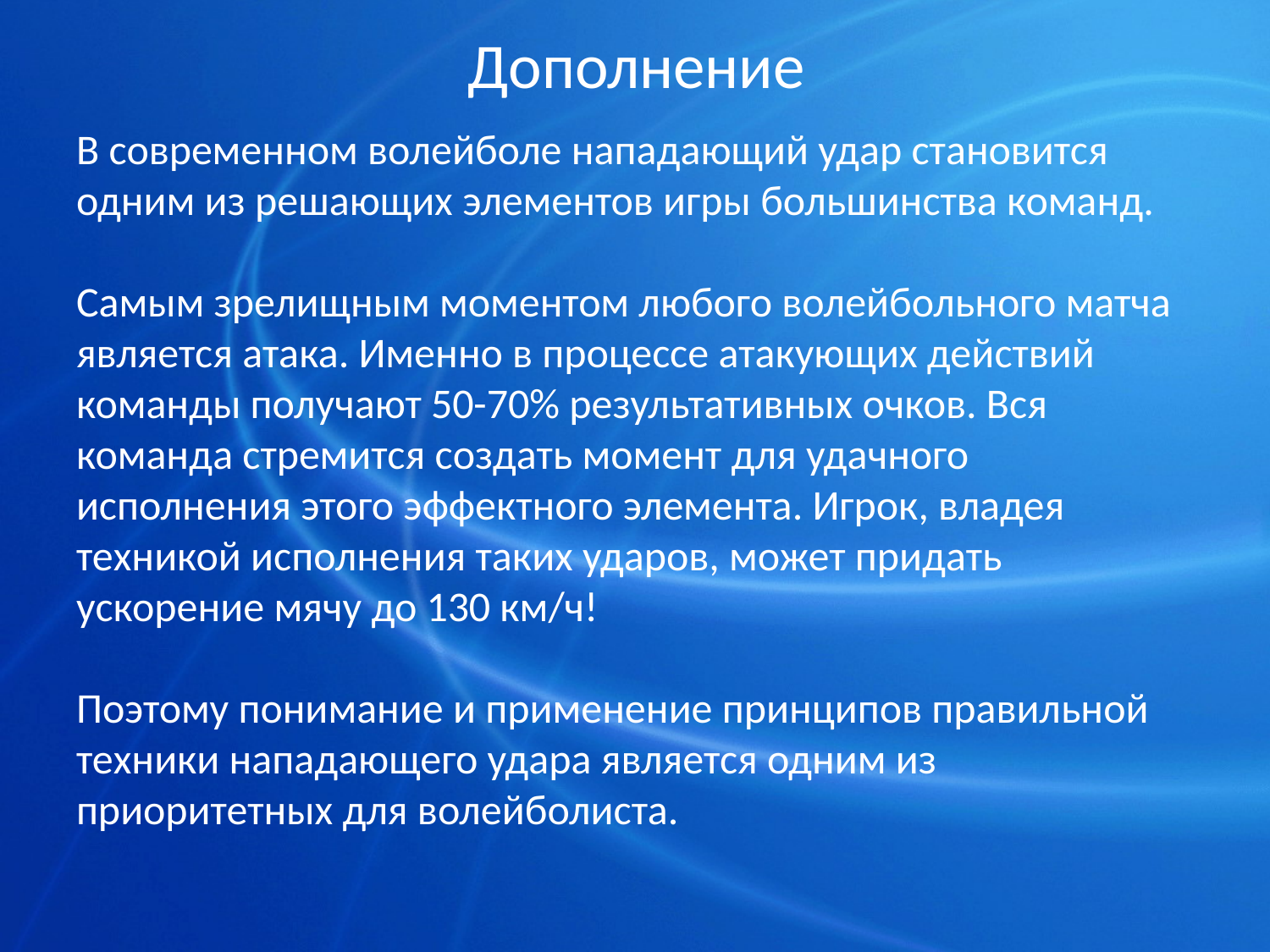

# Дополнение
В современном волейболе нападающий удар становится одним из решающих элементов игры большинства команд.
Самым зрелищным моментом любого волейбольного матча является атака. Именно в процессе атакующих действий команды получают 50-70% результативных очков. Вся команда стремится создать момент для удачного исполнения этого эффектного элемента. Игрок, владея техникой исполнения таких ударов, может придать ускорение мячу до 130 км/ч! 
Поэтому понимание и применение принципов правильной техники нападающего удара является одним из приоритетных для волейболиста.